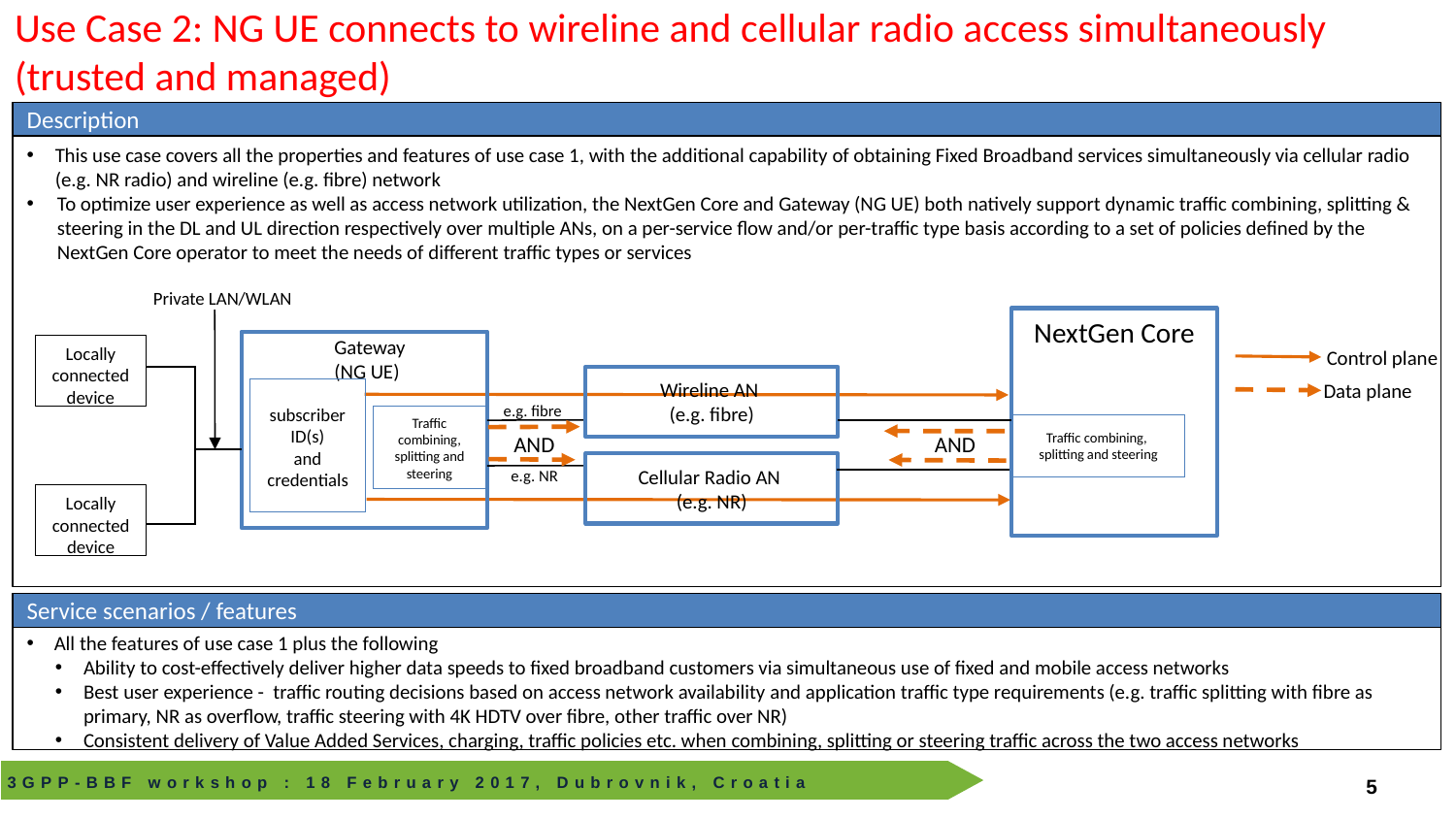

# Use Case 2: NG UE connects to wireline and cellular radio access simultaneously (trusted and managed)
Description

This use case covers all the properties and features of use case 1, with the additional capability of obtaining Fixed Broadband services simultaneously via cellular radio (e.g. NR radio) and wireline (e.g. fibre) network
To optimize user experience as well as access network utilization, the NextGen Core and Gateway (NG UE) both natively support dynamic traffic combining, splitting & steering in the DL and UL direction respectively over multiple ANs, on a per-service flow and/or per-traffic type basis according to a set of policies defined by the NextGen Core operator to meet the needs of different traffic types or services
Private LAN/WLAN
NextGen Core
Gateway
(NG UE)

Locally connected device
Control plane
Wireline AN
(e.g. fibre)
Data plane

subscriber ID(s)
and credentials

e.g. fibre
Traffic combining, splitting and steering

Traffic combining,  splitting and steering

AND
AND
Cellular Radio AN
(e.g. NR)
e.g. NR
Locally connected device
Service scenarios / features
All the features of use case 1 plus the following
Ability to cost-effectively deliver higher data speeds to fixed broadband customers via simultaneous use of fixed and mobile access networks
Best user experience -  traffic routing decisions based on access network availability and application traffic type requirements (e.g. traffic splitting with fibre as primary, NR as overflow, traffic steering with 4K HDTV over fibre, other traffic over NR)
Consistent delivery of Value Added Services, charging, traffic policies etc. when combining, splitting or steering traffic across the two access networks